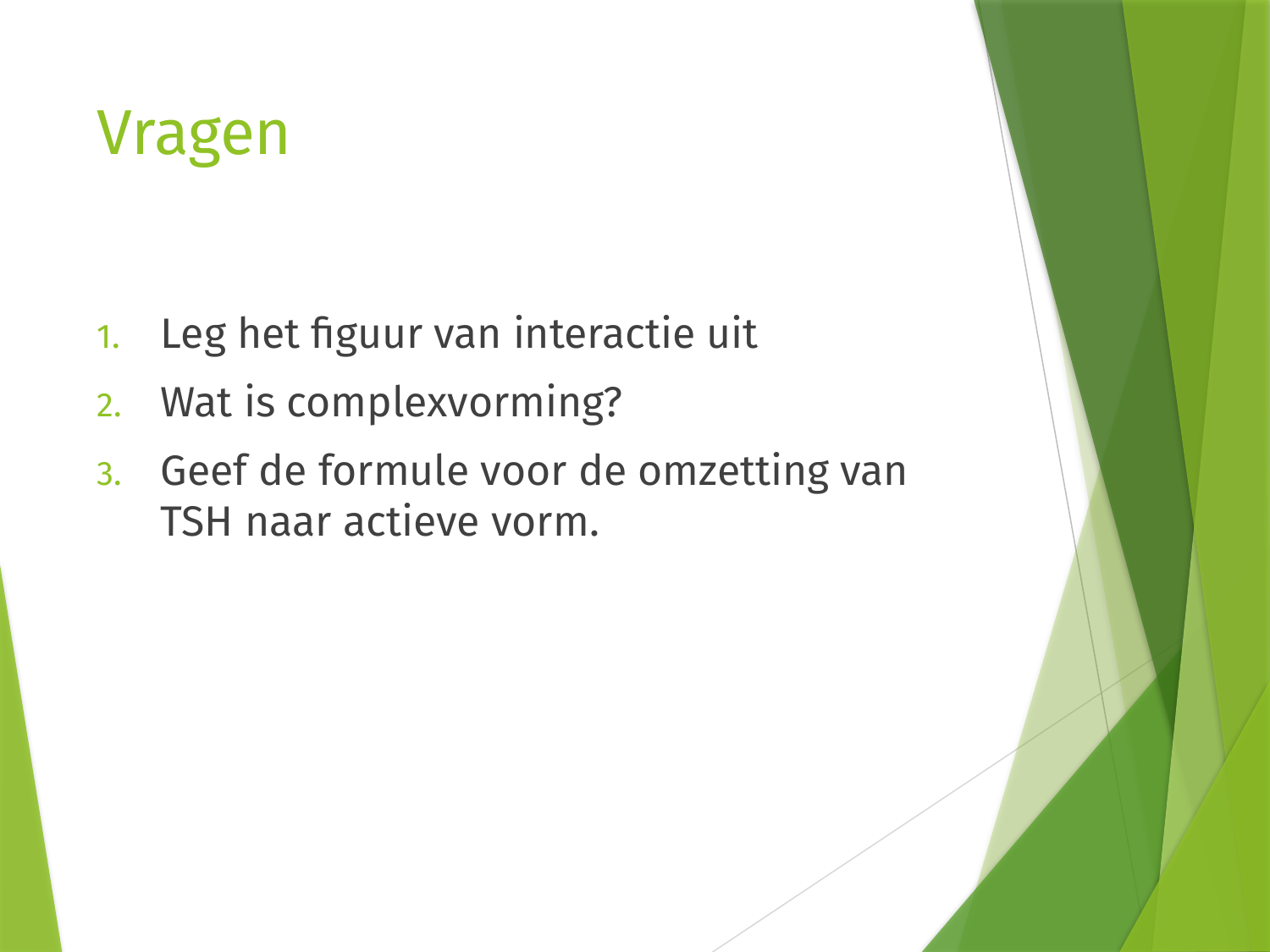

# Vragen
Leg het figuur van interactie uit
Wat is complexvorming?
Geef de formule voor de omzetting van TSH naar actieve vorm.